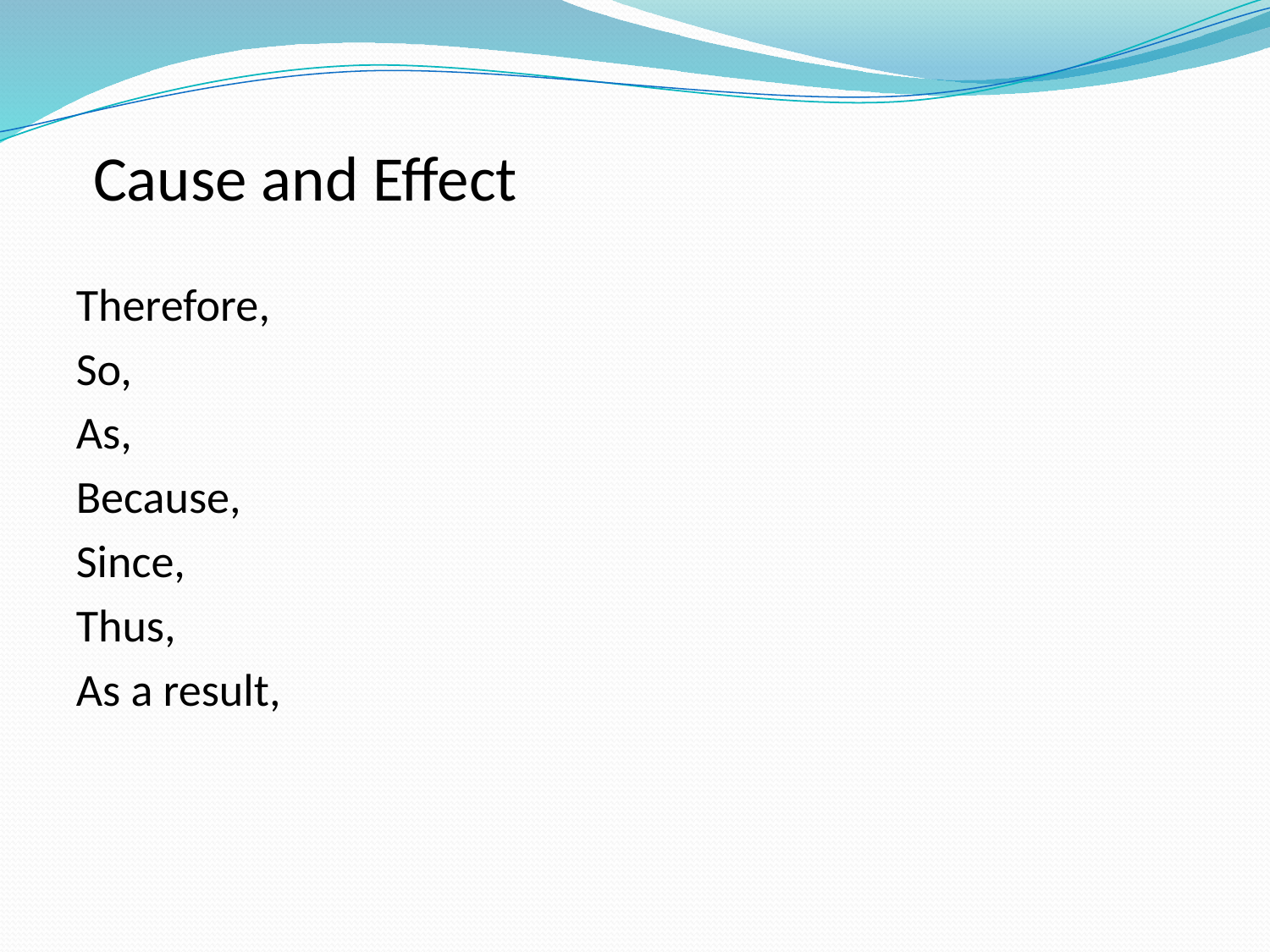

# Cause and Effect
Therefore,
So,
As,
Because,
Since,
Thus,
As a result,